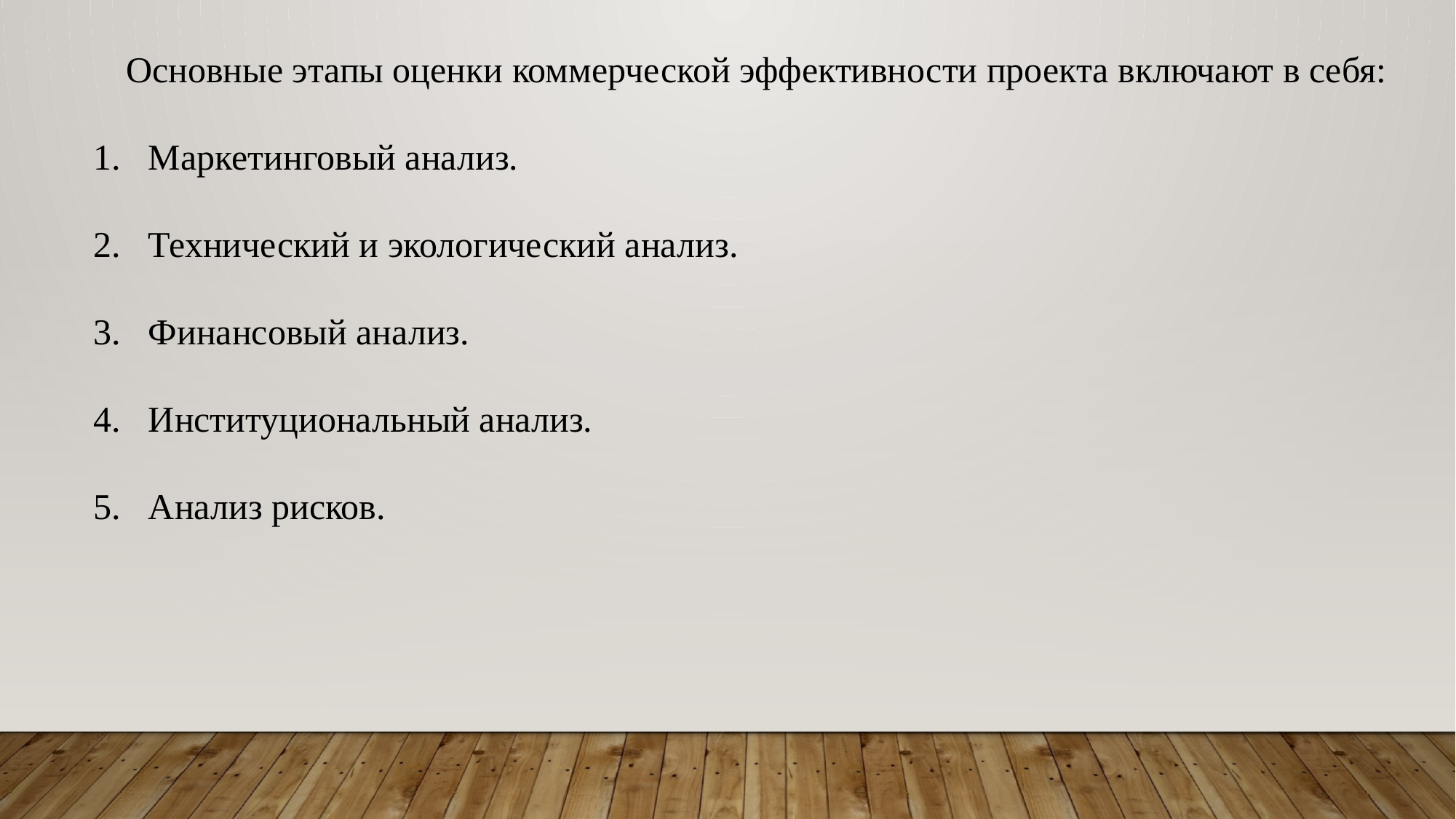

Основные этапы оценки коммерческой эффективности проекта включают в себя:

Маркетинговый анализ.

Технический и экологический анализ.

Финансовый анализ.

Институциональный анализ.

Анализ рисков.